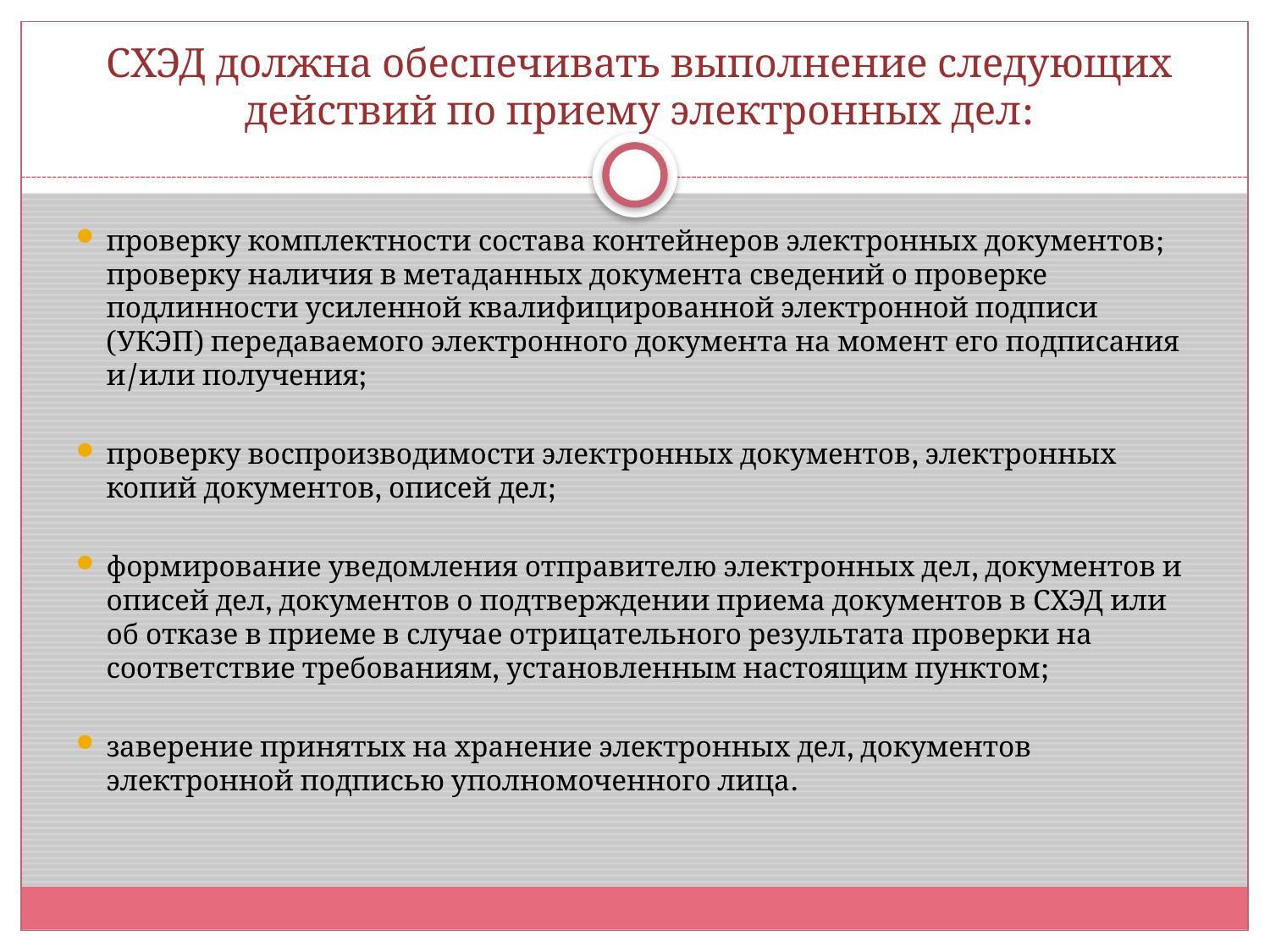

# СХЭД должна обеспечивать выполнение следующих действий по приему электронных дел:
проверку комплектности состава контейнеров электронных документов; проверку наличия в метаданных документа сведений о проверке подлинности усиленной квалифицированной электронной подписи (УКЭП) передаваемого электронного документа на момент его подписания и/или получения;

проверку воспроизводимости электронных документов, электронных копий документов, описей дел;

формирование уведомления отправителю электронных дел, документов и описей дел, документов о подтверждении приема документов в СХЭД или об отказе в приеме в случае отрицательного результата проверки на соответствие требованиям, установленным настоящим пунктом;

заверение принятых на хранение электронных дел, документов электронной подписью уполномоченного лица.